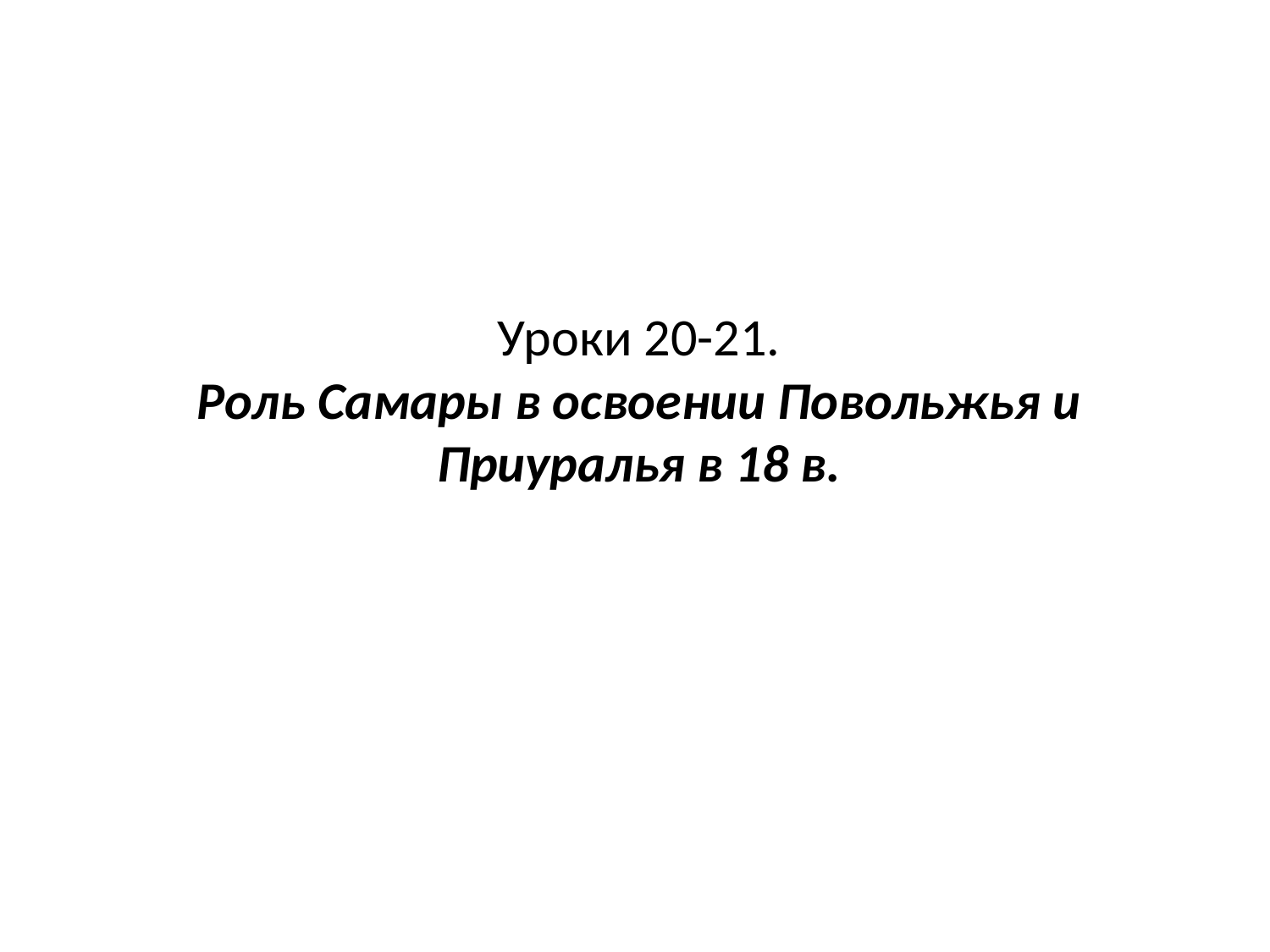

Уроки 20-21.
Роль Самары в освоении Повольжья и  Приуралья в 18 в.